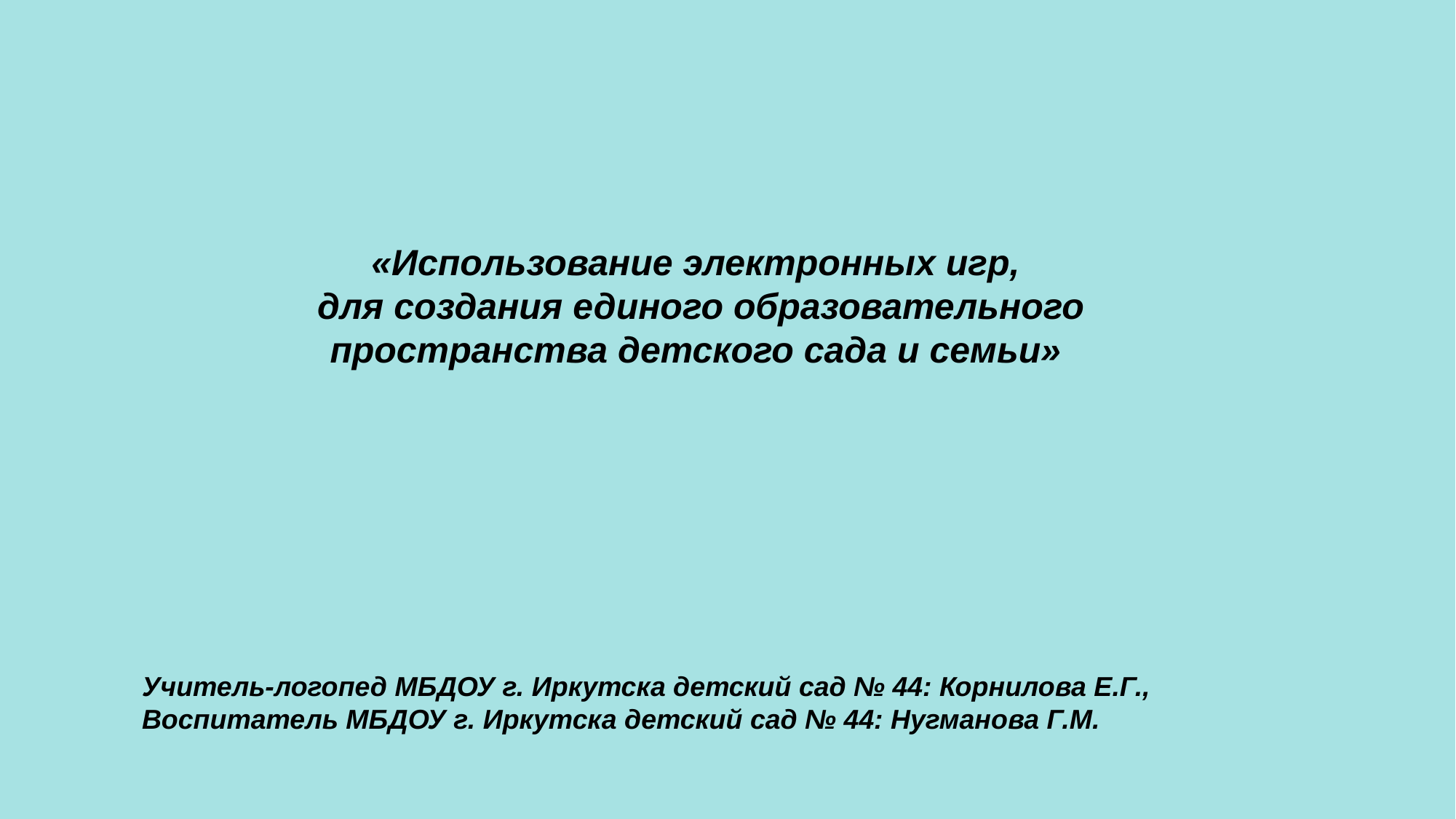

«Использование электронных игр,
 для создания единого образовательного пространства детского сада и семьи»

Учитель-логопед МБДОУ г. Иркутска детский сад № 44: Корнилова Е.Г.,
Воспитатель МБДОУ г. Иркутска детский сад № 44: Нугманова Г.М.